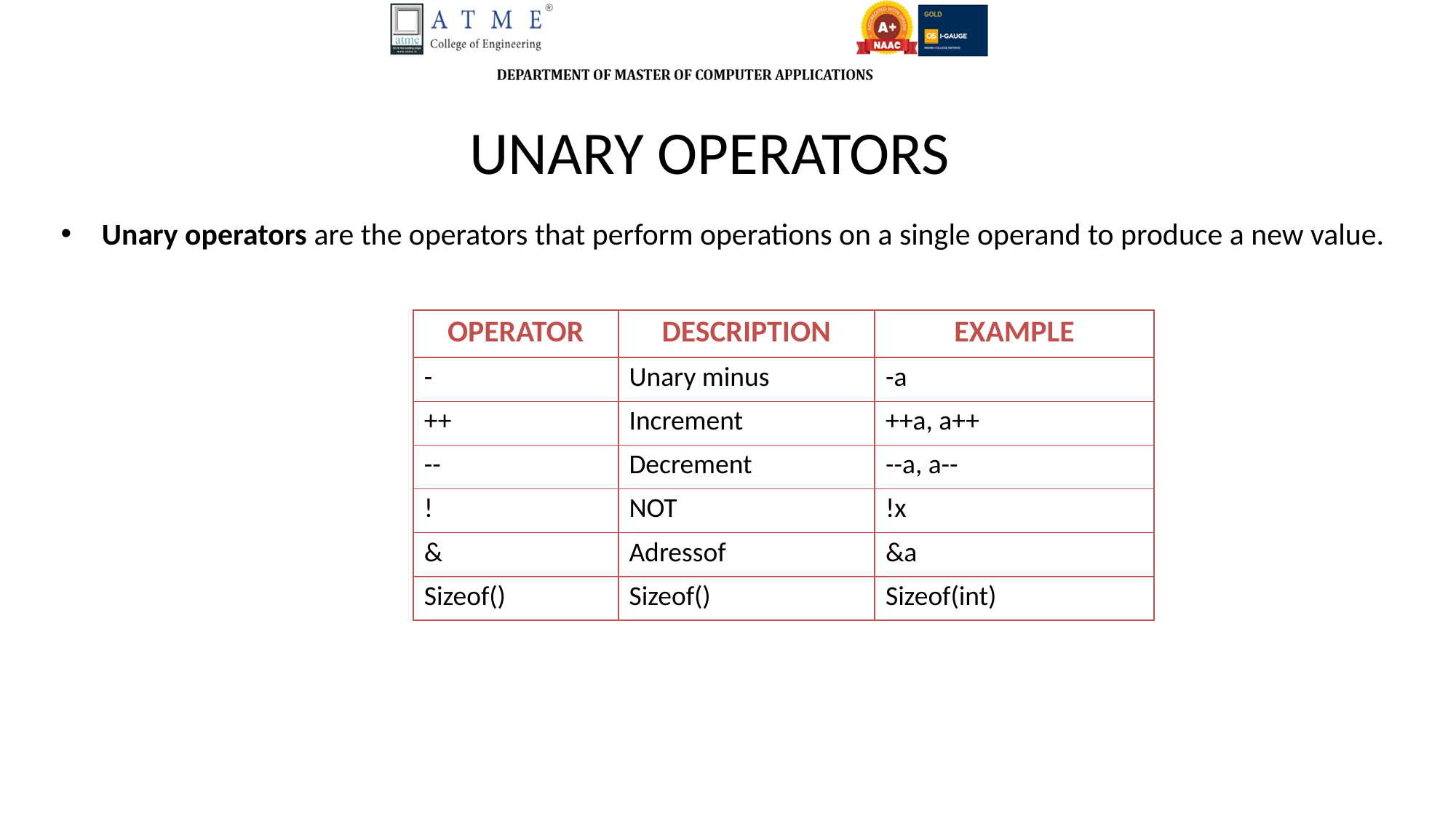

UNARY OPERATORS
Unary operators are the operators that perform operations on a single operand to produce a new value.
| OPERATOR | DESCRIPTION | EXAMPLE |
| --- | --- | --- |
| - | Unary minus | -a |
| ++ | Increment | ++a, a++ |
| -- | Decrement | --a, a-- |
| ! | NOT | !x |
| & | Adressof | &a |
| Sizeof() | Sizeof() | Sizeof(int) |